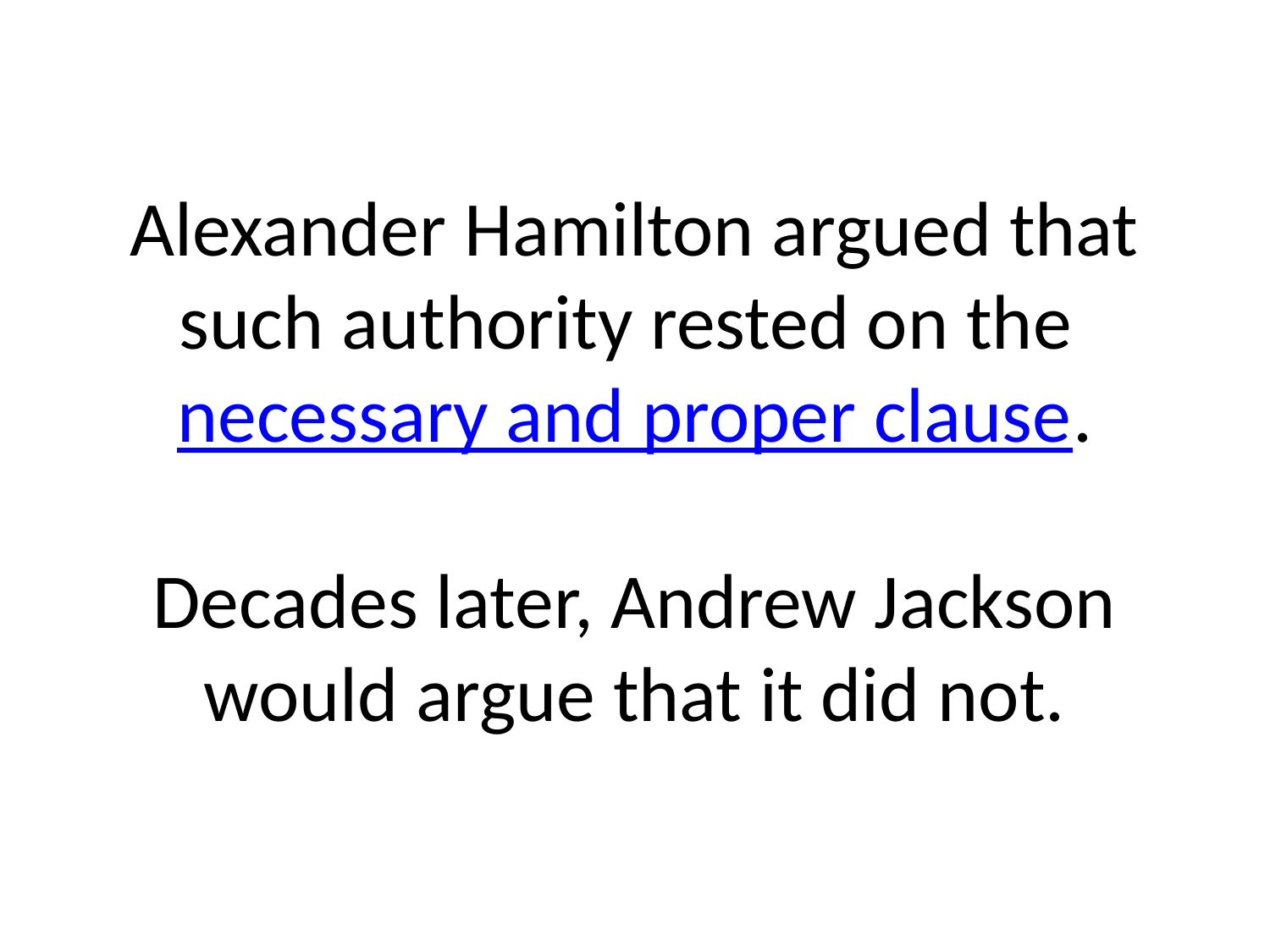

# Alexander Hamilton argued that such authority rested on the necessary and proper clause. Decades later, Andrew Jackson would argue that it did not.